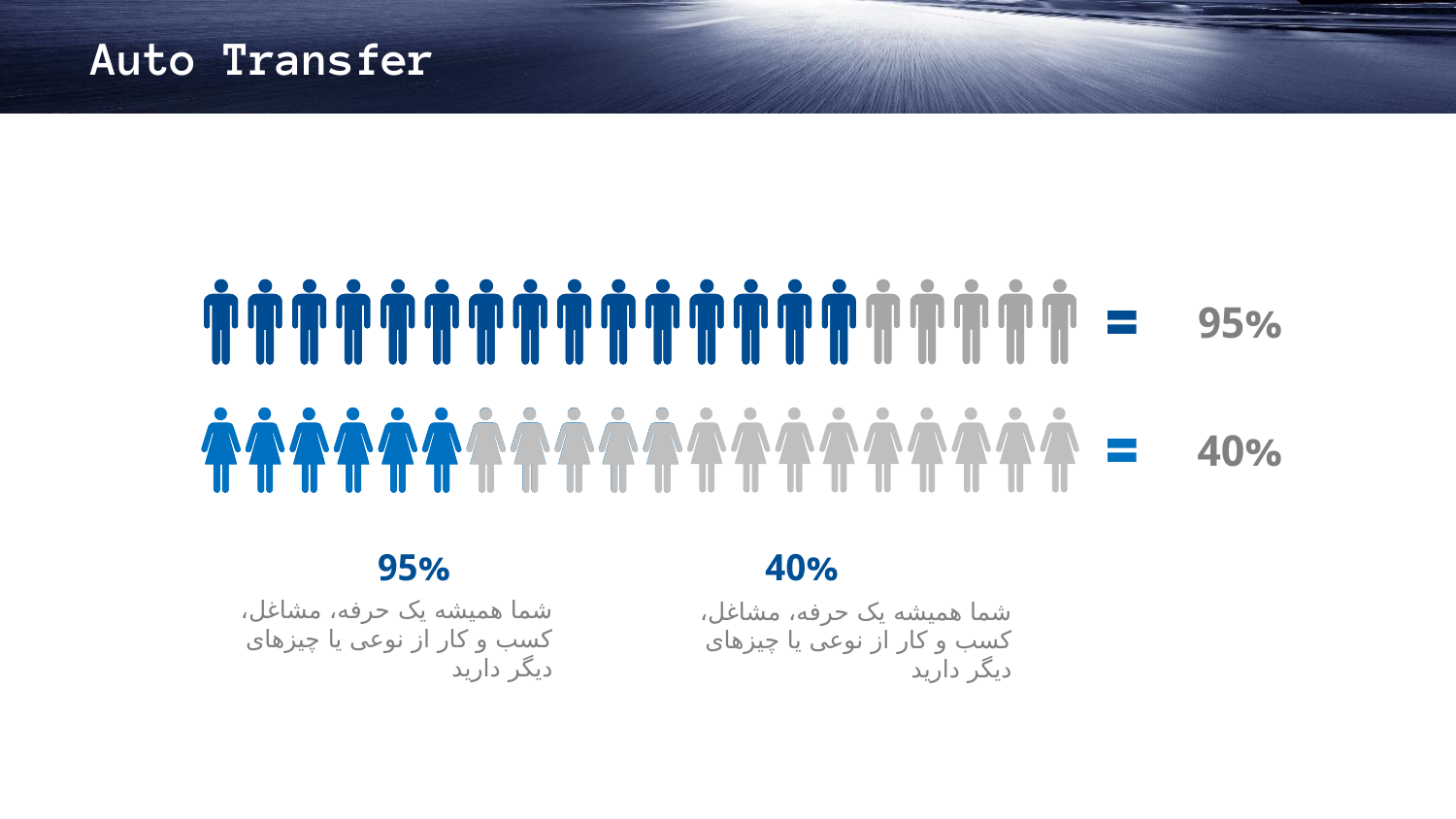

95%

40%

95%
شما همیشه یک حرفه، مشاغل، کسب و کار از نوعی یا چیزهای دیگر دارید
40%
شما همیشه یک حرفه، مشاغل، کسب و کار از نوعی یا چیزهای دیگر دارید